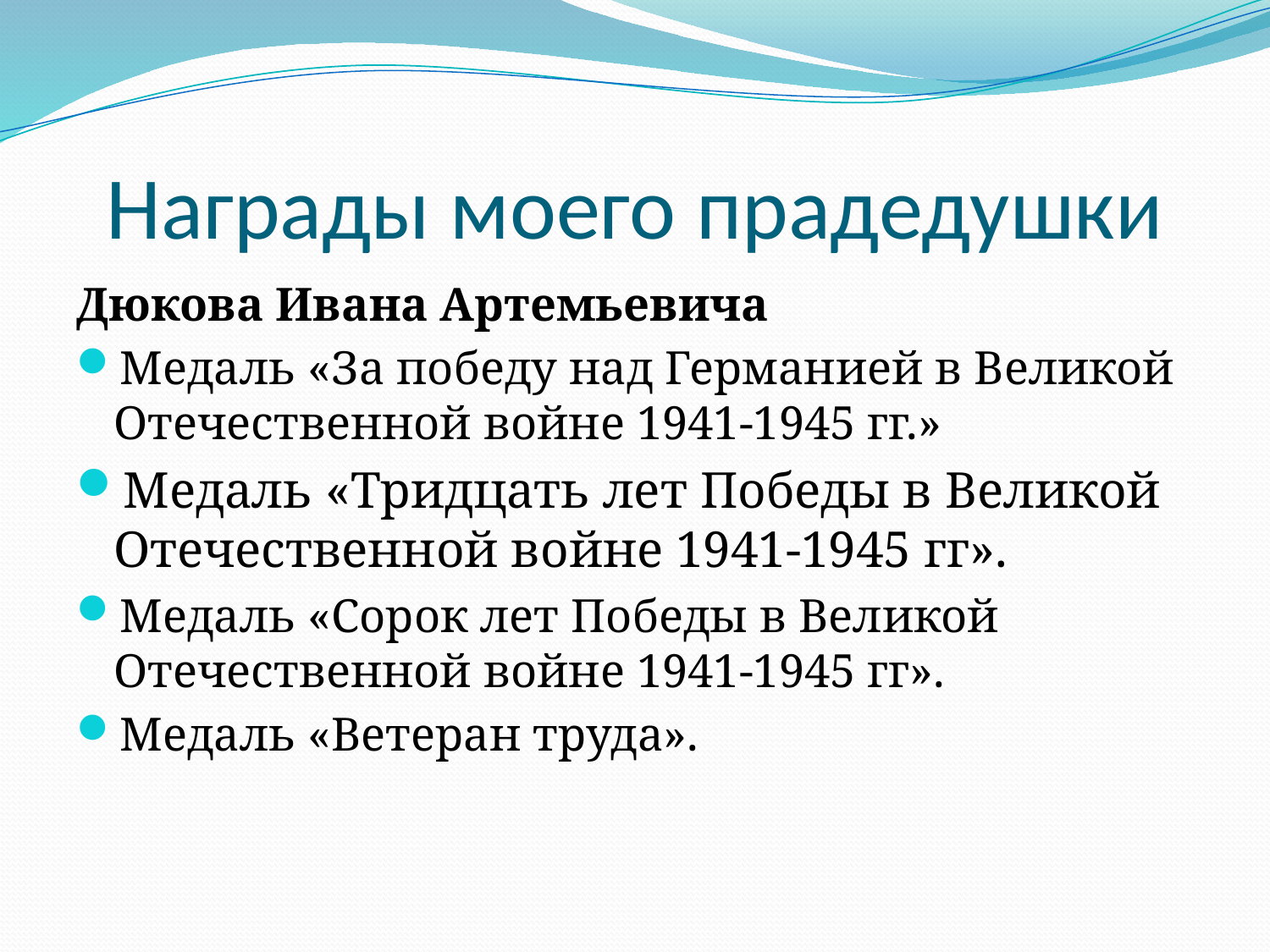

# Награды моего прадедушки
Дюкова Ивана Артемьевича
Медаль «За победу над Германией в Великой Отечественной войне 1941-1945 гг.»
Медаль «Тридцать лет Победы в Великой Отечественной войне 1941-1945 гг».
Медаль «Сорок лет Победы в Великой Отечественной войне 1941-1945 гг».
Медаль «Ветеран труда».